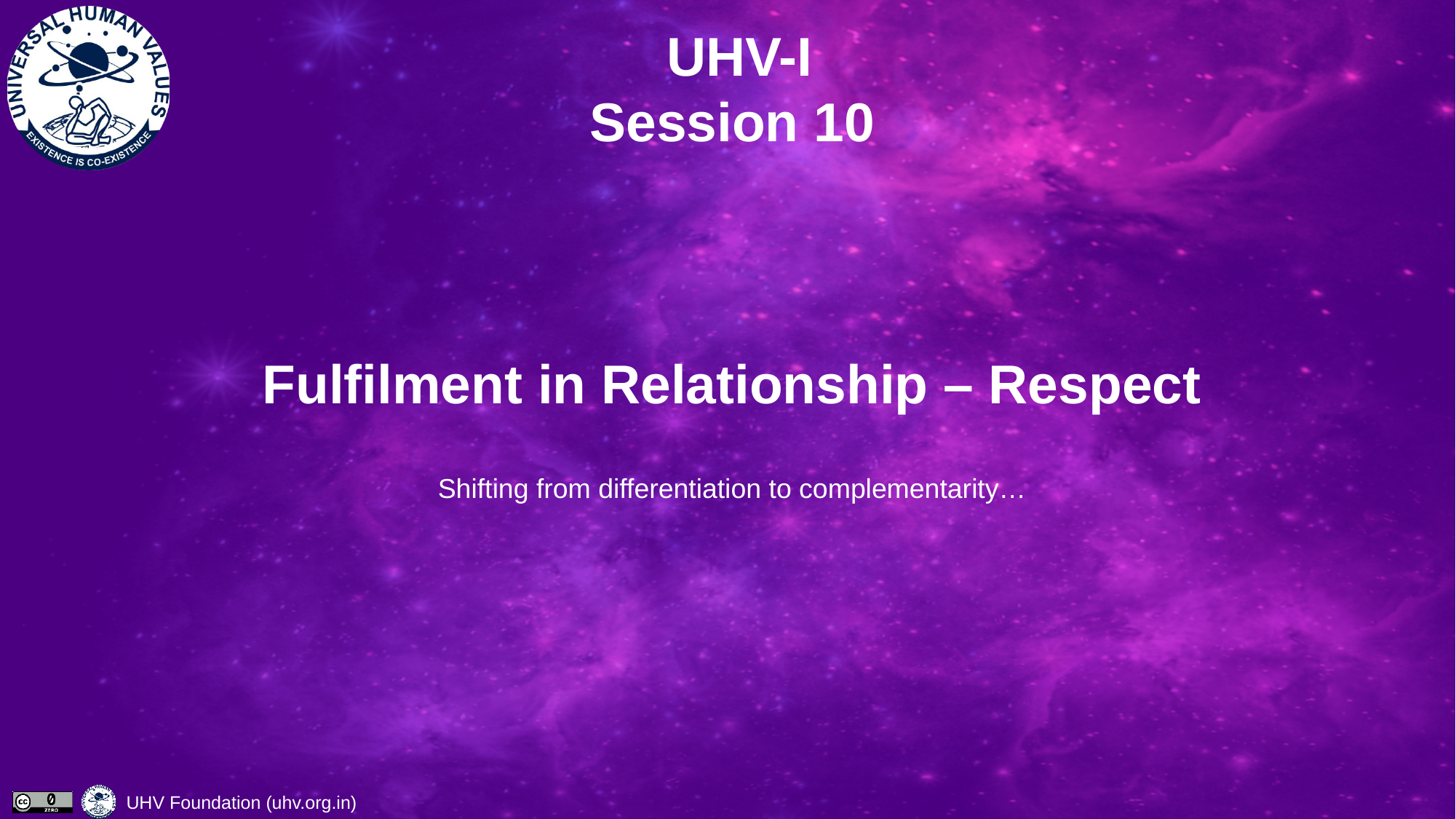

# UHV-I Session 10 Fulfilment in Relationship – Respect
Shifting from differentiation to complementarity…